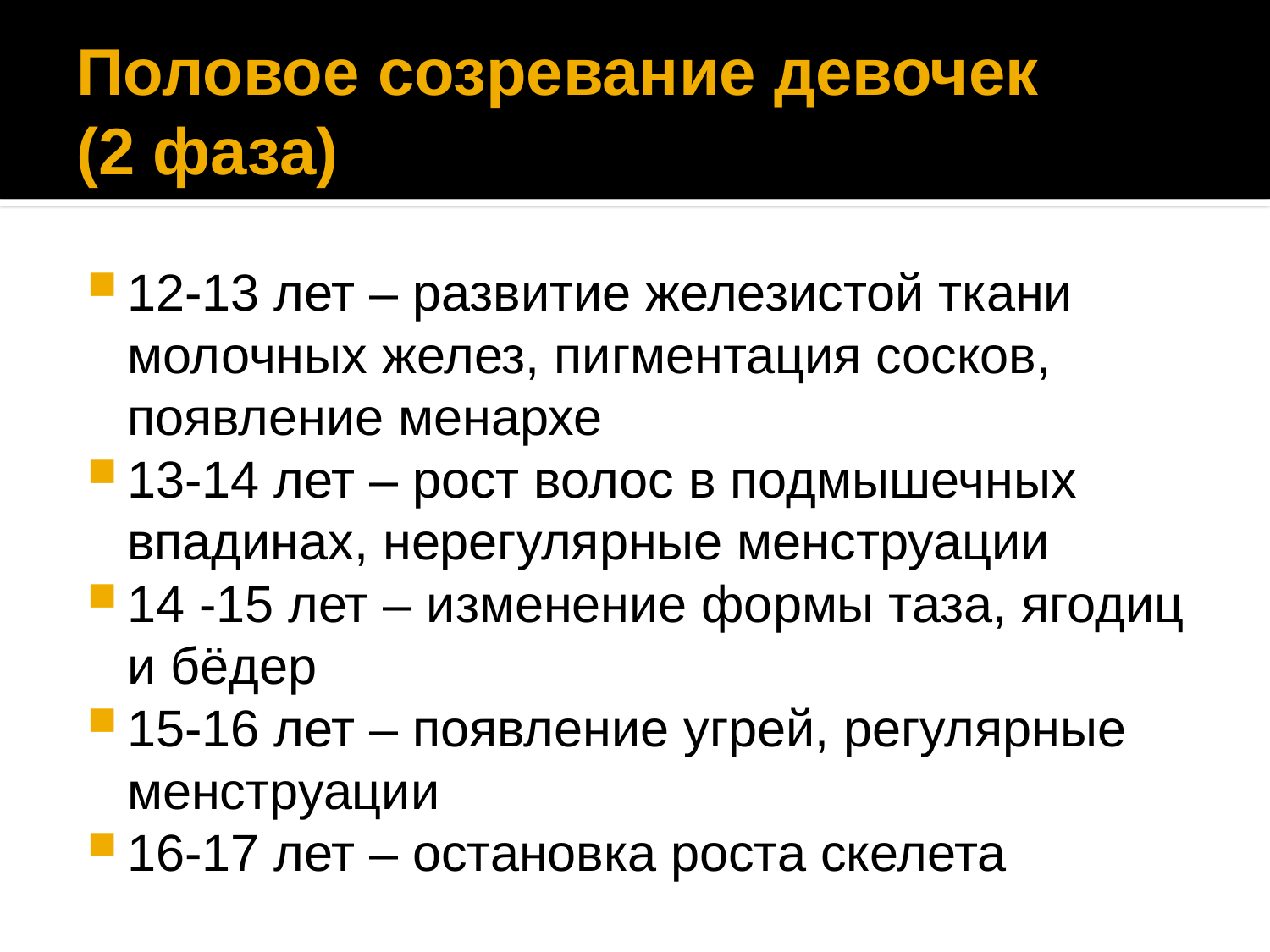

# Половое созревание девочек (2 фаза)
12-13 лет – развитие железистой ткани молочных желез, пигментация сосков, появление менархе
13-14 лет – рост волос в подмышечных впадинах, нерегулярные менструации
14 -15 лет – изменение формы таза, ягодиц и бёдер
15-16 лет – появление угрей, регулярные менструации
16-17 лет – остановка роста скелета